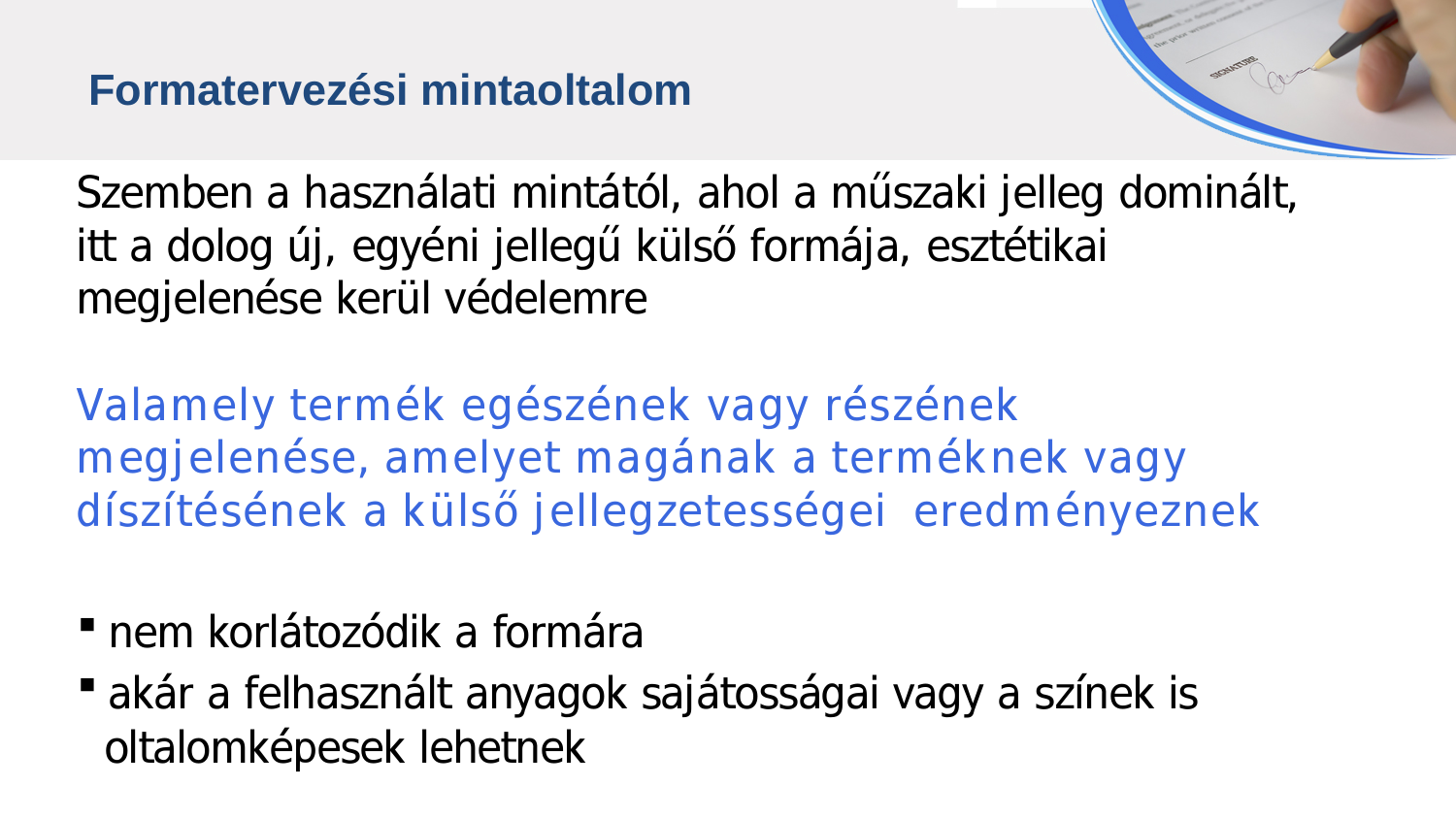

Formatervezési mintaoltalom
Szemben a használati mintától, ahol a műszaki jelleg dominált, itt a dolog új, egyéni jellegű külső formája, esztétikai
megjelenése kerül védelemre

Valamely termék egészének vagy részének
megjelenése, amelyet magának a terméknek vagy
díszítésének a külső jellegzetességei  eredményeznek

 nem korlátozódik a formára
 akár a felhasznált anyagok sajátosságai vagy a színek is
  oltalomképesek lehetnek